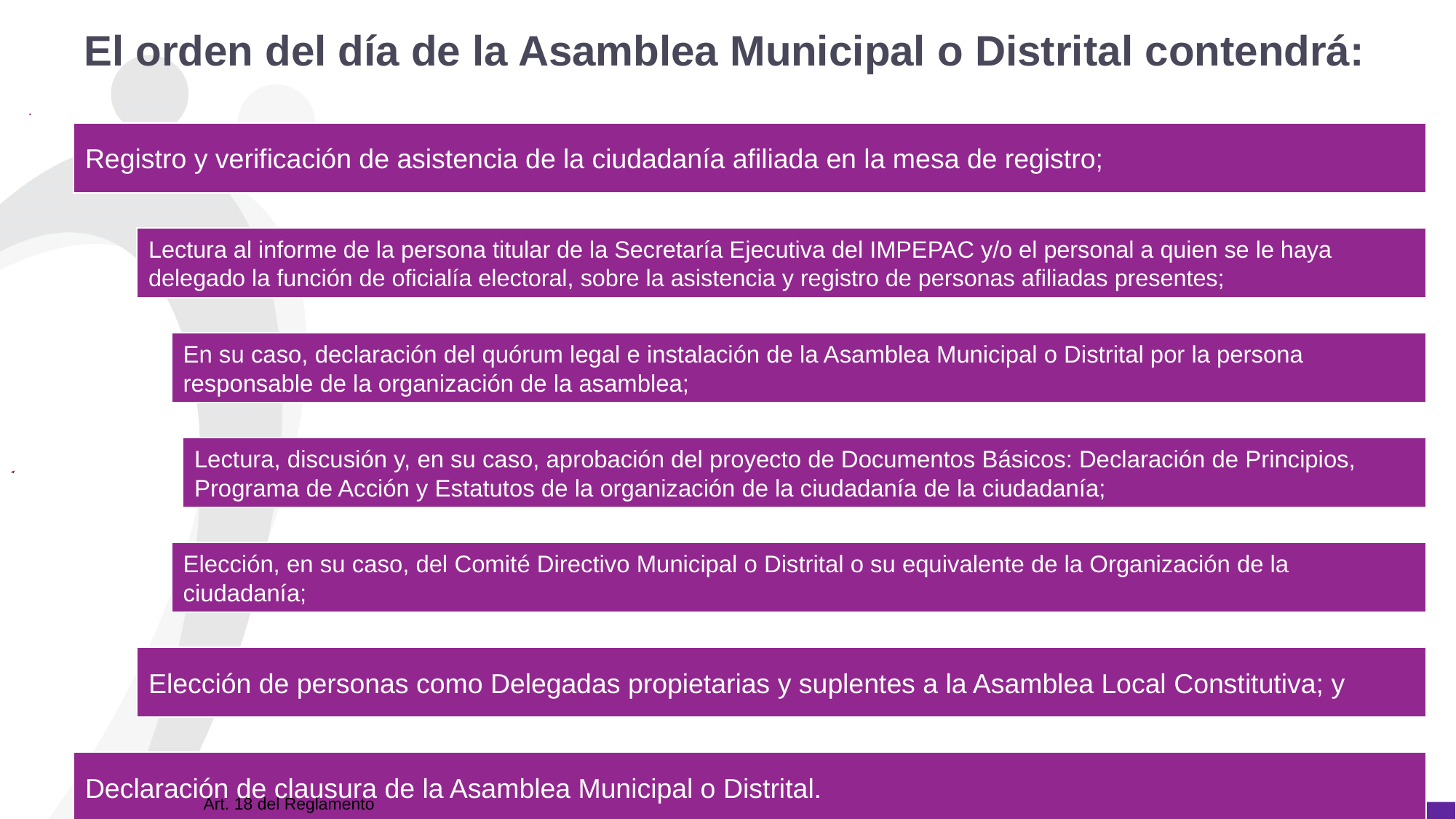

El orden del día de la Asamblea Municipal o Distrital contendrá:
Registro y verificación de asistencia de la ciudadanía afiliada en la mesa de registro;
Lectura al informe de la persona titular de la Secretaría Ejecutiva del IMPEPAC y/o el personal a quien se le haya delegado la función de oficialía electoral, sobre la asistencia y registro de personas afiliadas presentes;
En su caso, declaración del quórum legal e instalación de la Asamblea Municipal o Distrital por la persona responsable de la organización de la asamblea;
Lectura, discusión y, en su caso, aprobación del proyecto de Documentos Básicos: Declaración de Principios, Programa de Acción y Estatutos de la organización de la ciudadanía de la ciudadanía;
Elección, en su caso, del Comité Directivo Municipal o Distrital o su equivalente de la Organización de la ciudadanía;
Elección de personas como Delegadas propietarias y suplentes a la Asamblea Local Constitutiva; y
Declaración de clausura de la Asamblea Municipal o Distrital.
Art. 18 del Reglamento